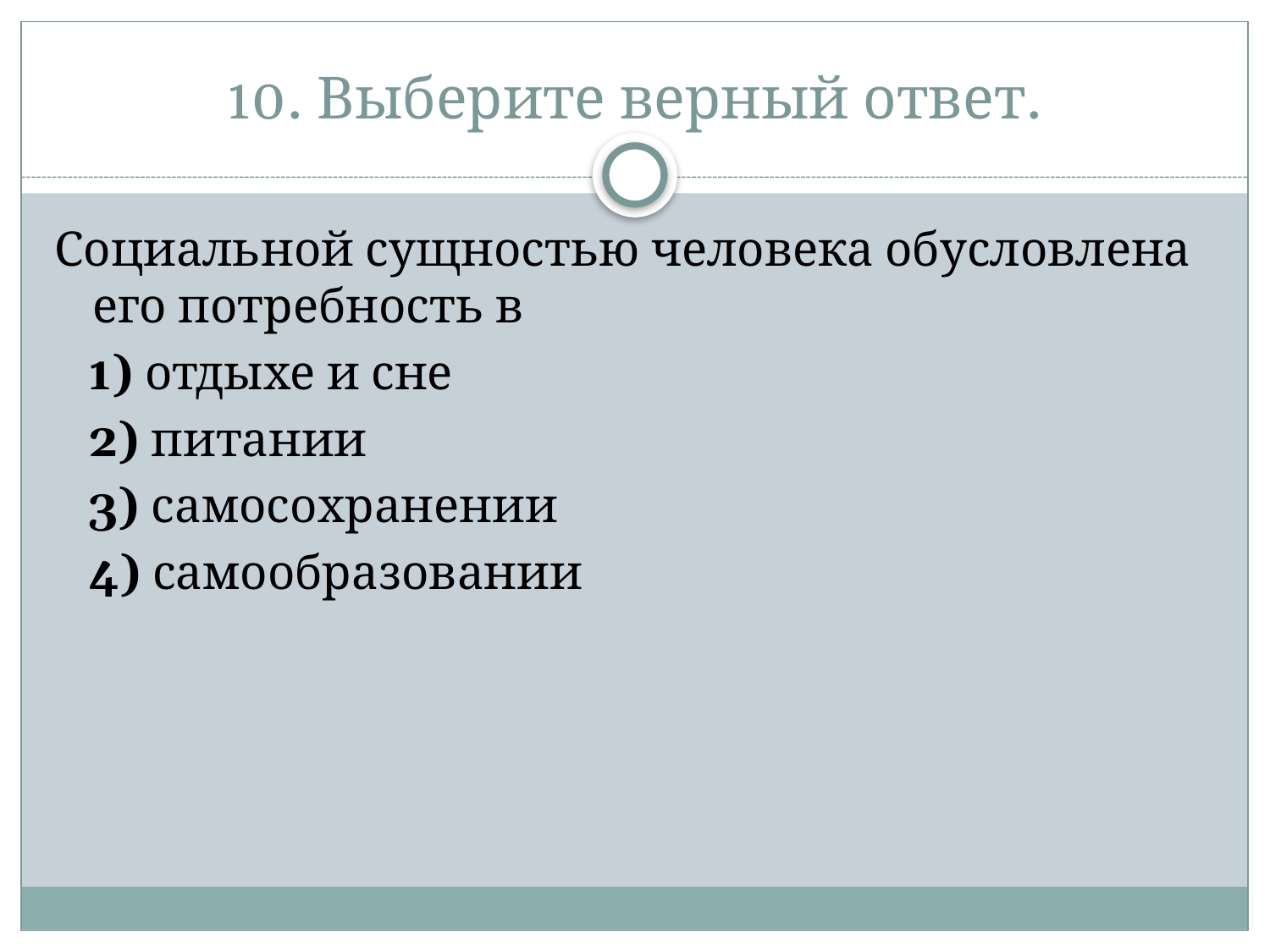

# 10. Выберите верный ответ.
Социальной сущностью человека обусловлена его потребность в
   1) отдыхе и сне
   2) питании
   3) самосохранении
   4) самообразовании